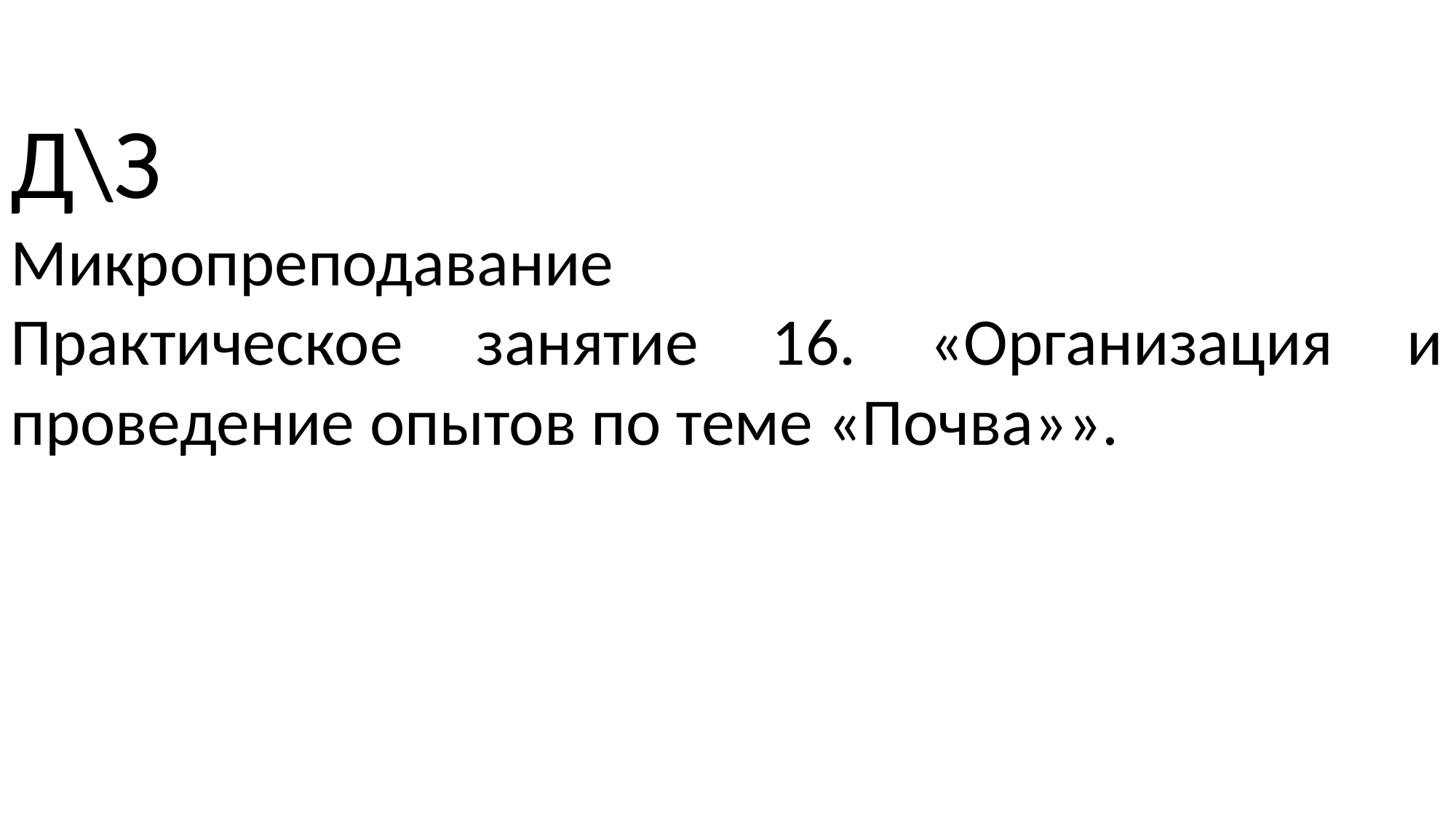

Д\З
Микропреподавание
Практическое занятие 16. «Организация и проведение опытов по теме «Почва»».